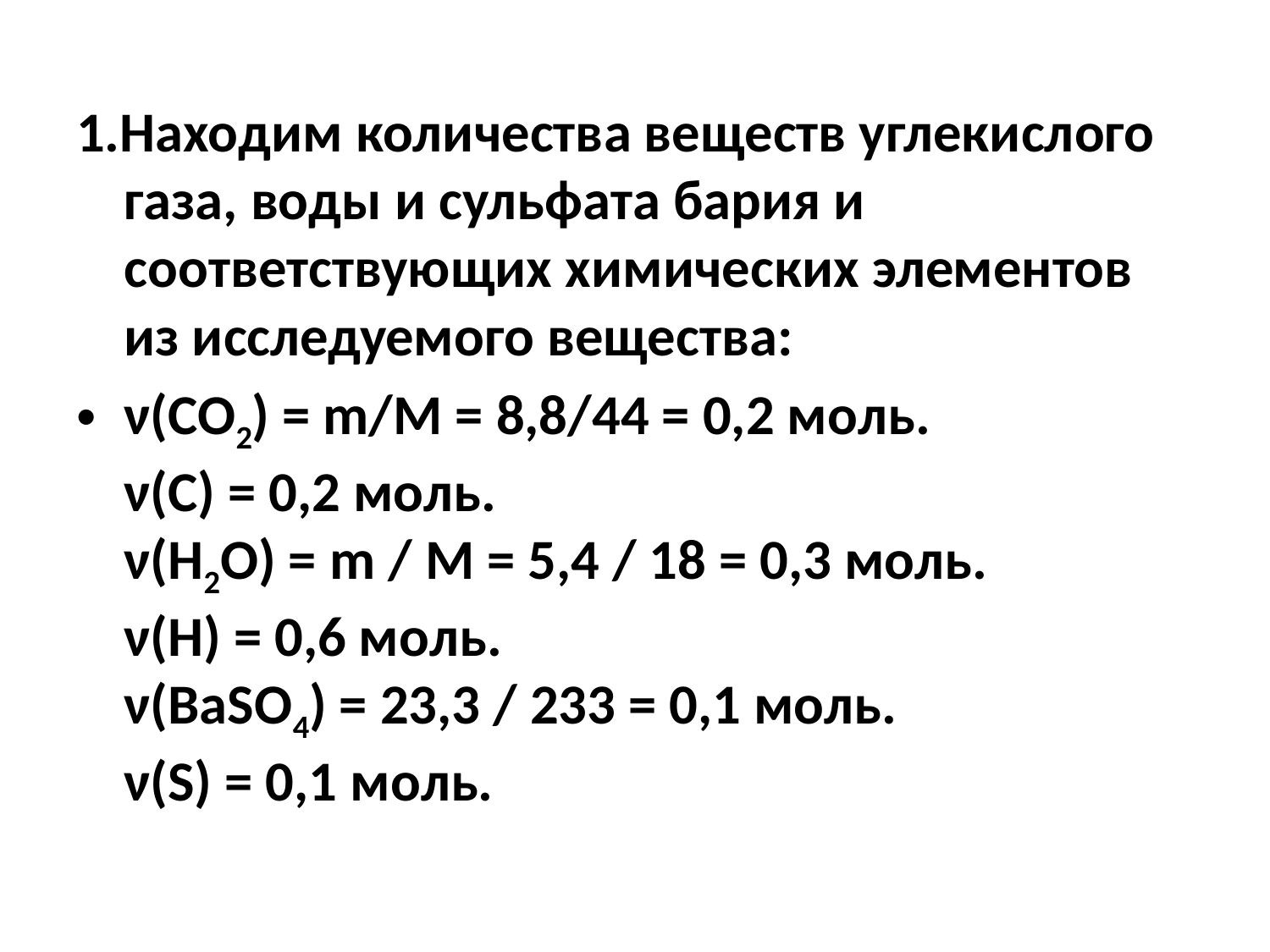

1.Находим количества веществ углекислого газа, воды и сульфата бария и соответствующих химических элементов из исследуемого вещества:
ν(CO2) = m/M = 8,8/44 = 0,2 моль.
ν(C) = 0,2 моль.
ν(Н2О) = m / M = 5,4 / 18 = 0,3 моль.
ν(H) = 0,6 моль.
ν(BaSO4) = 23,3 / 233 = 0,1 моль.
ν(S) = 0,1 моль.